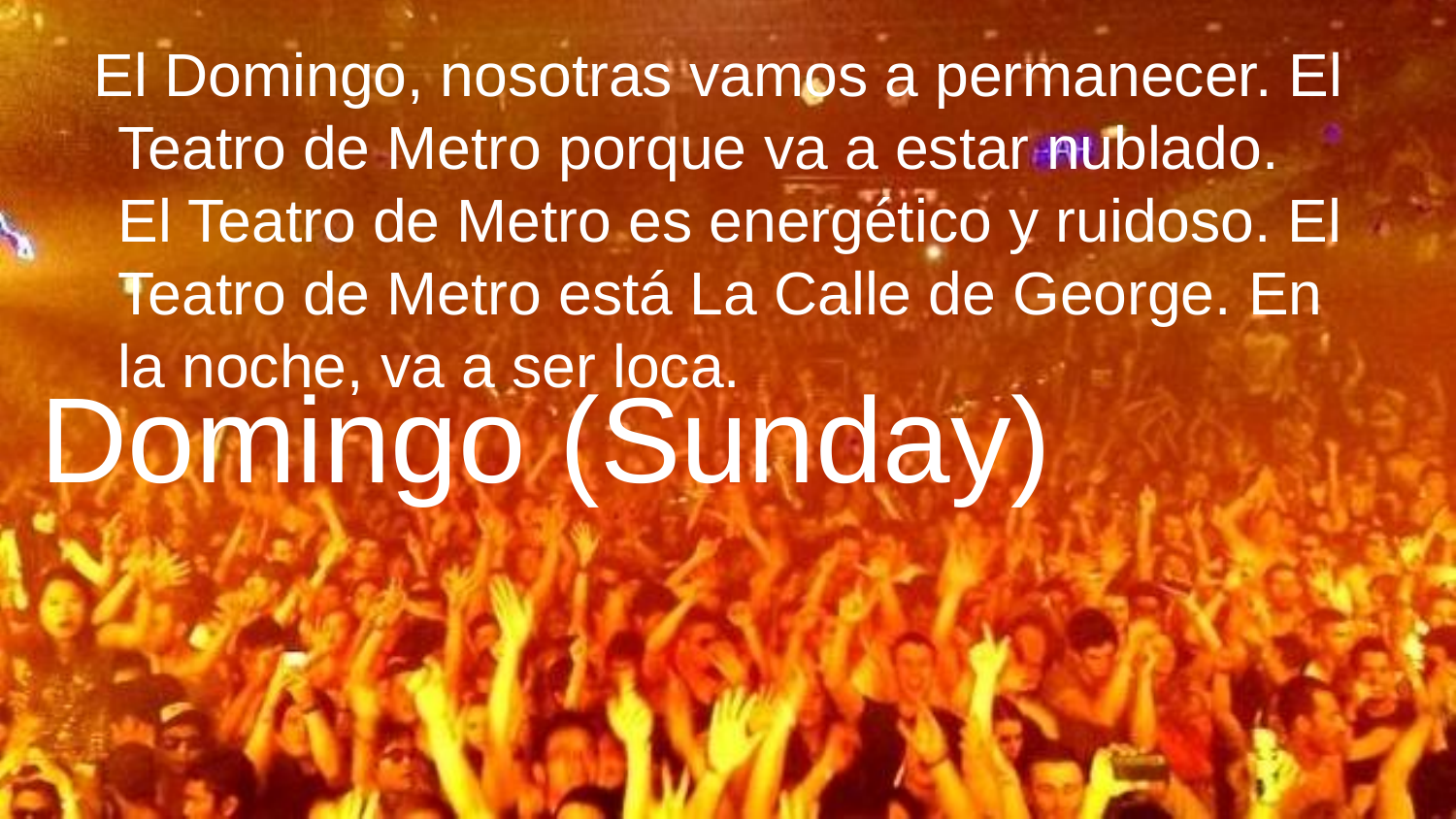

El Domingo, nosotras vamos a permanecer. El Teatro de Metro porque va a estar nublado. El Teatro de Metro es energético y ruidoso. El Teatro de Metro está La Calle de George. En la noche, va a ser loca.

# Domingo (Sunday)